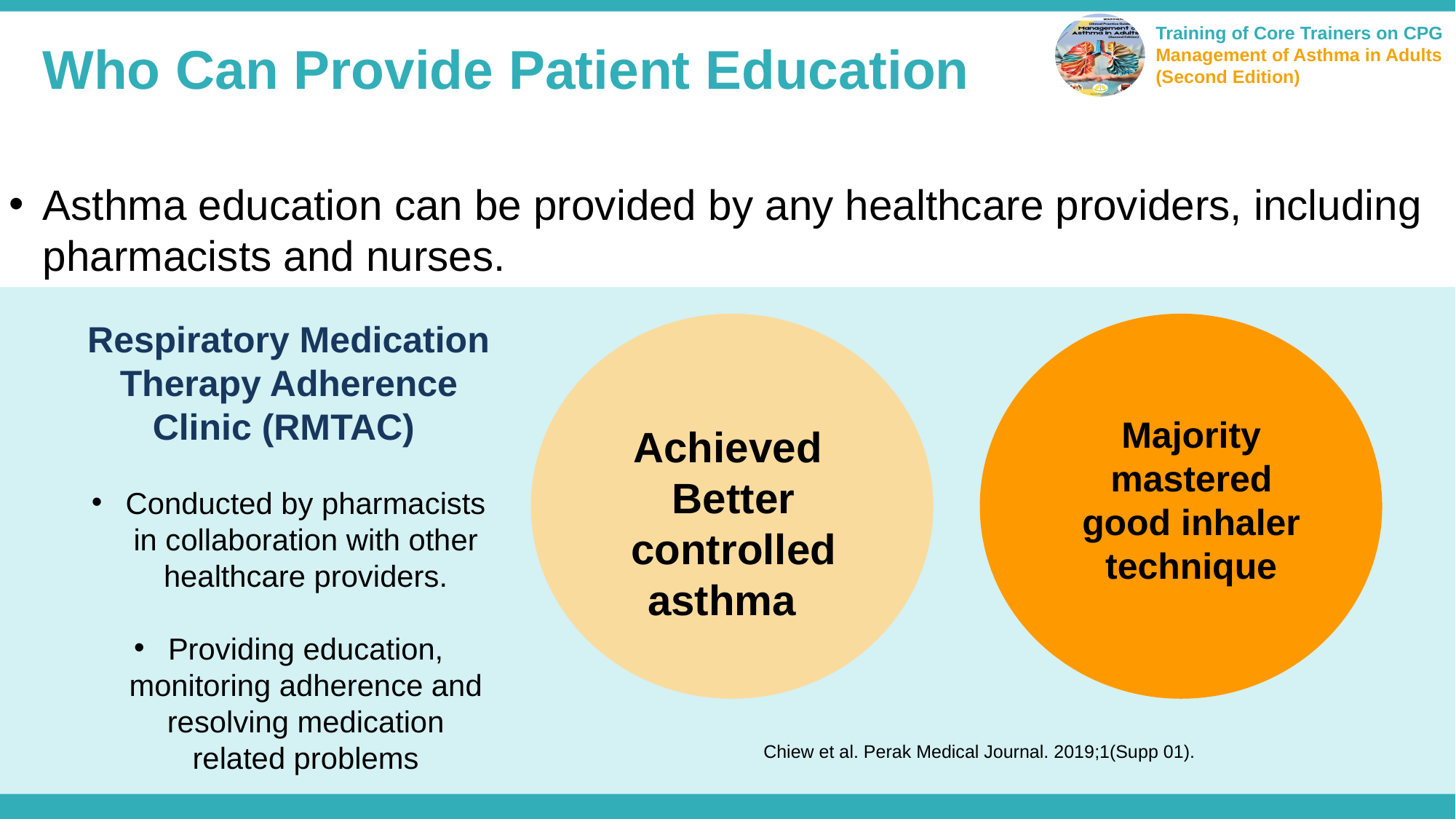

Who Can Provide Patient Education
Asthma education can be provided by any healthcare providers, including pharmacists and nurses.

Respiratory Medication Therapy Adherence Clinic (RMTAC)

Conducted by pharmacists in collaboration with other healthcare providers.

Providing education, monitoring adherence and resolving medication related problems

Majority mastered good inhaler technique
Achieved
Better controlled asthma
Chiew et al. Perak Medical Journal. 2019;1(Supp 01).